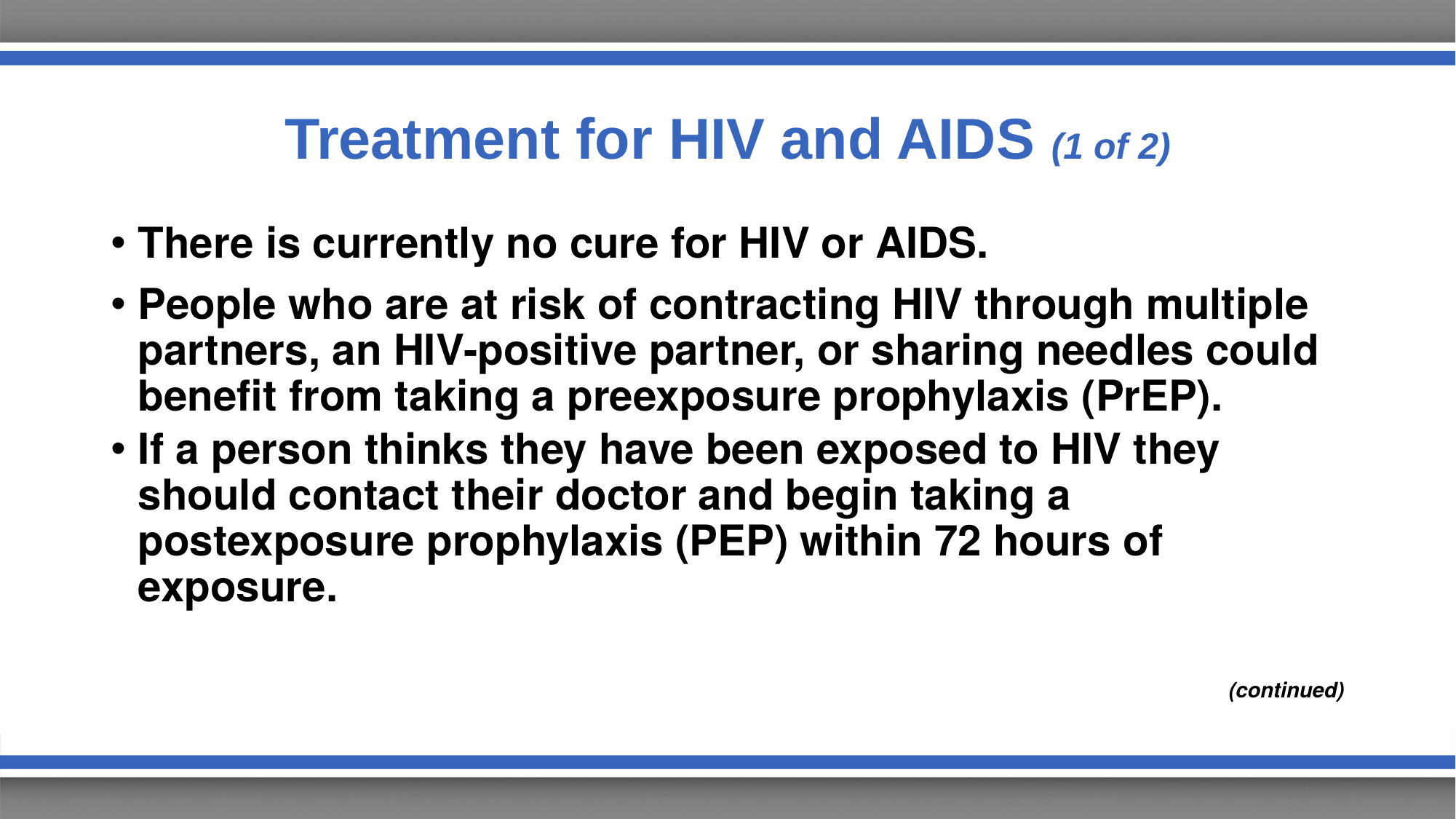

# Treatment for HIV and AIDS (1 of 2)
There is currently no cure for HIV or AIDS.
People who are at risk of contracting HIV through multiple partners, an HIV-positive partner, or sharing needles could benefit from taking a preexposure prophylaxis (PrEP).
If a person thinks they have been exposed to HIV they should contact their doctor and begin taking a postexposure prophylaxis (PEP) within 72 hours of exposure.

(continued)